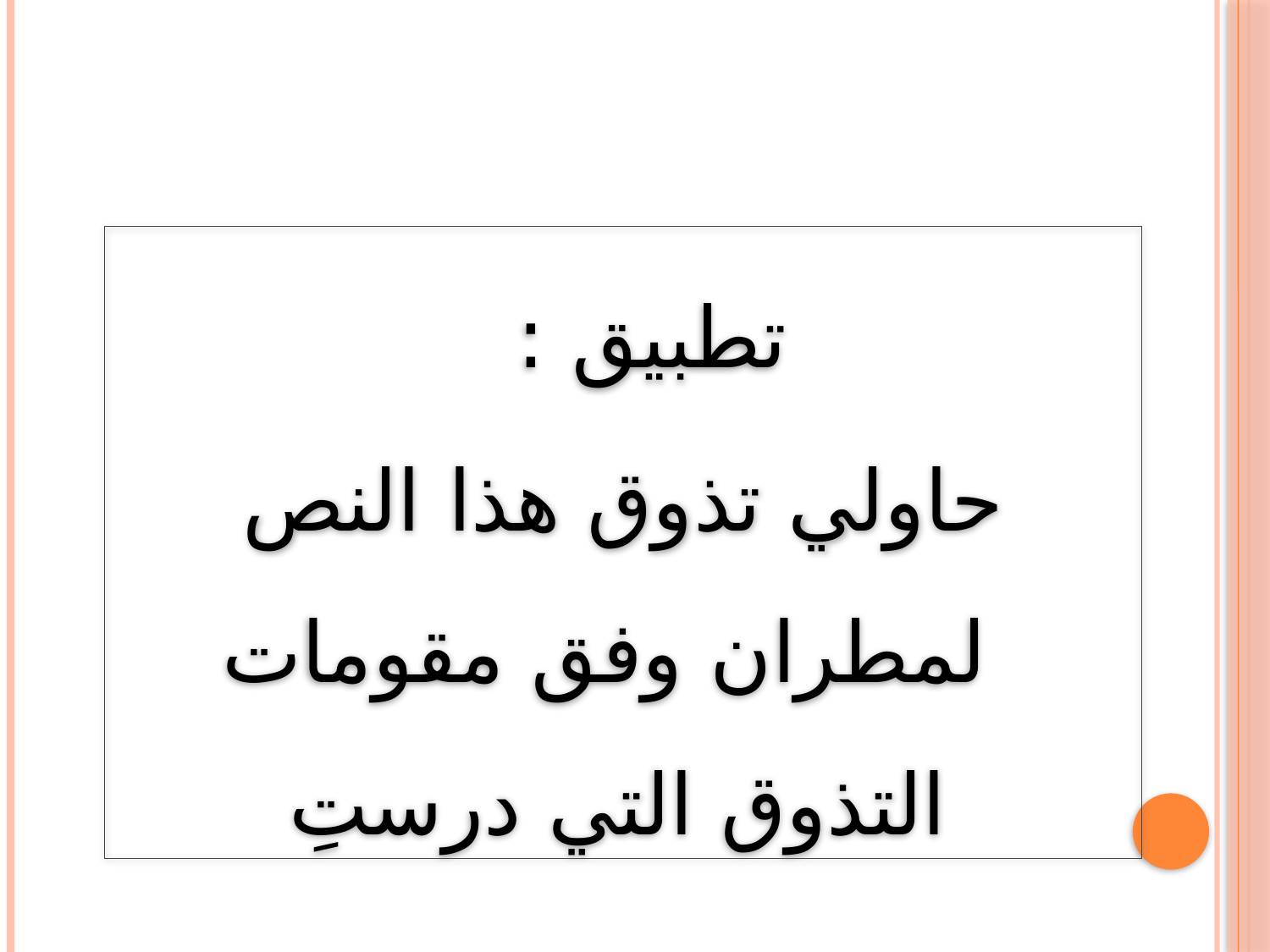

تطبيق :
حاولي تذوق هذا النص لمطران وفق مقومات التذوق التي درستِ